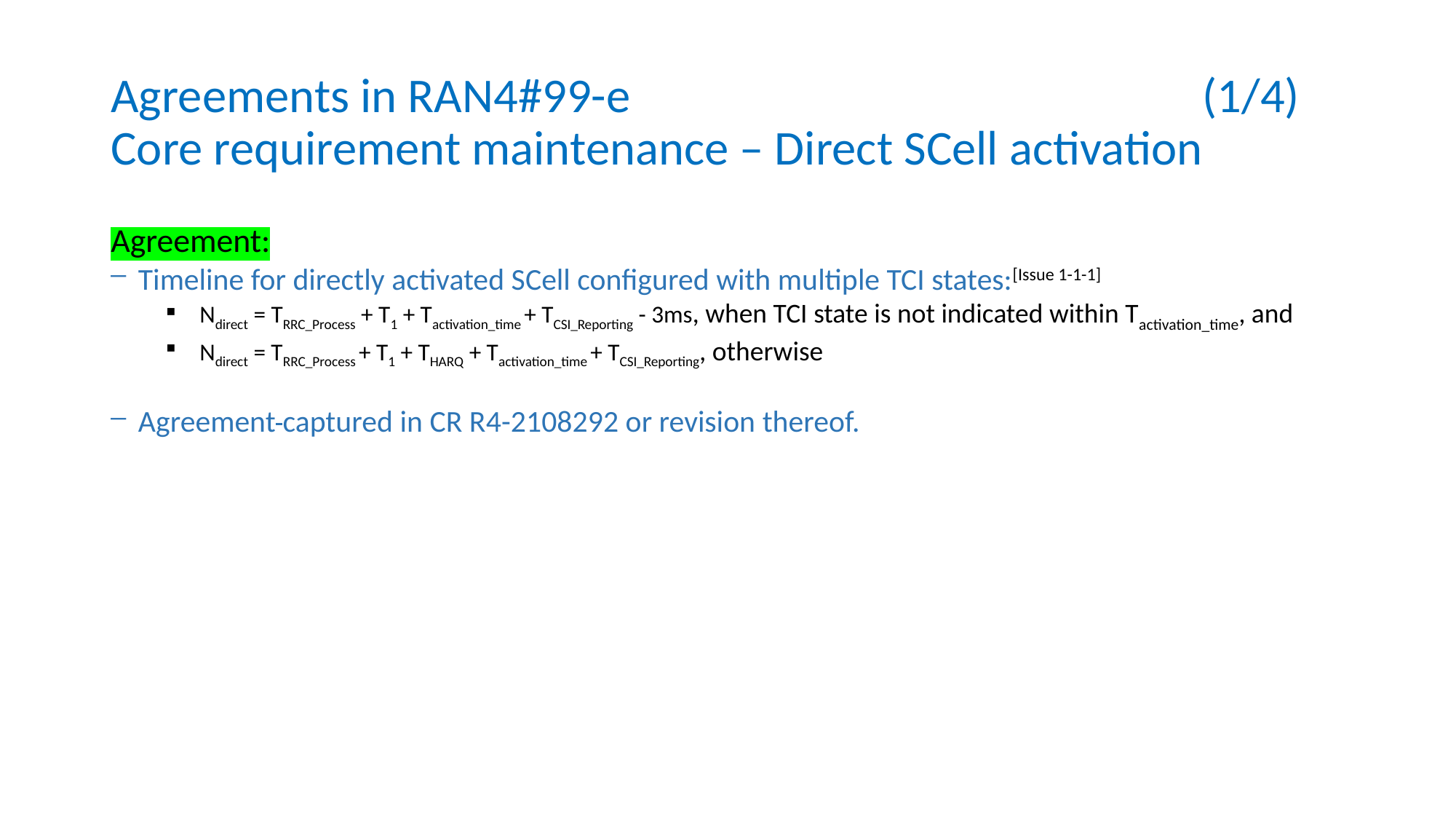

# Agreements in RAN4#99-e						(1/4) Core requirement maintenance – Direct SCell activation
Agreement:
Timeline for directly activated SCell configured with multiple TCI states:[Issue 1-1-1]
Ndirect = TRRC_Process + T1 + Tactivation_time + TCSI_Reporting - 3ms, when TCI state is not indicated within Tactivation_time, and
Ndirect = TRRC_Process + T1 + THARQ + Tactivation_time + TCSI_Reporting, otherwise

Agreement captured in CR R4-2108292 or revision thereof.